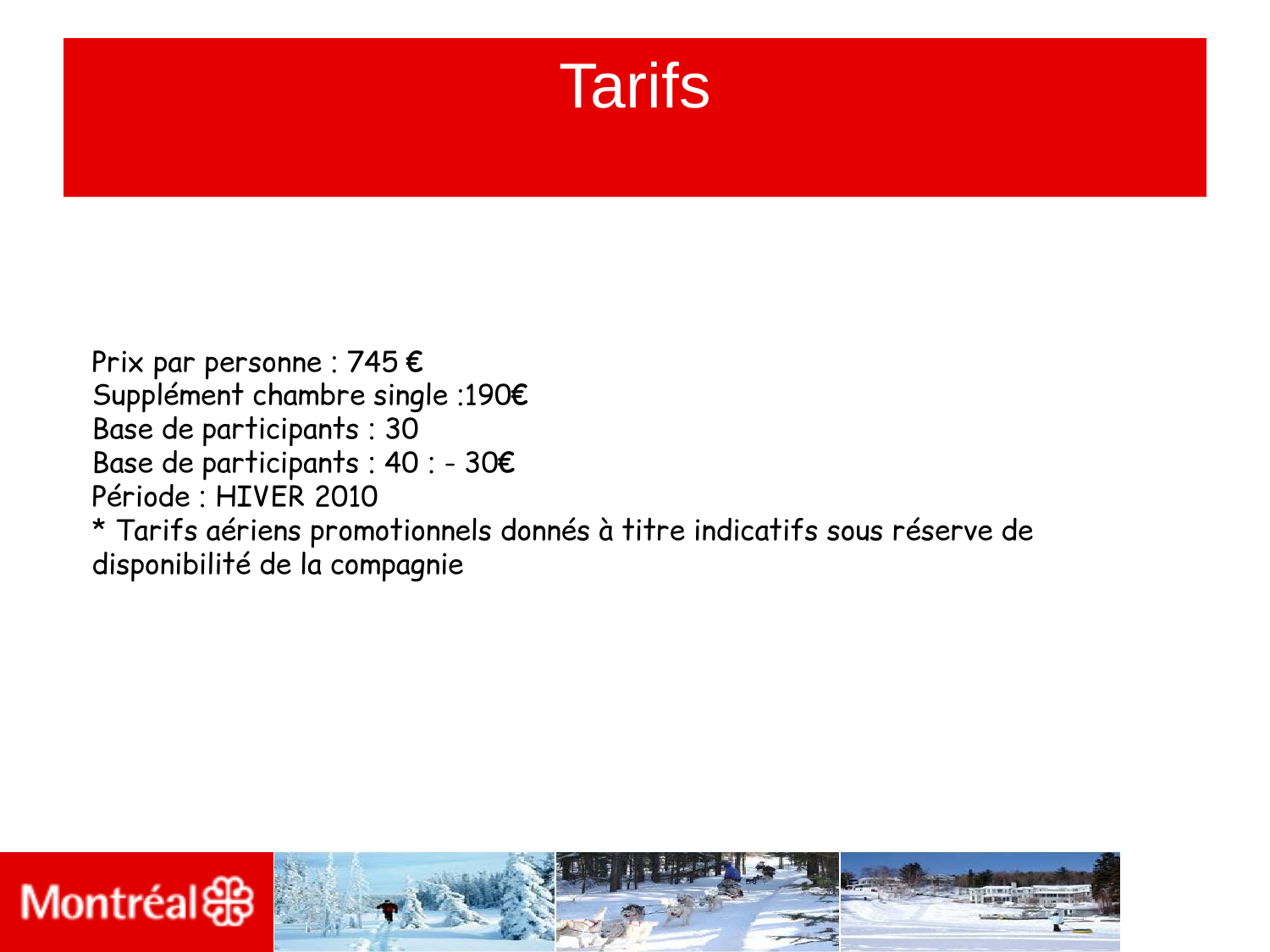

# Tarifs
Prix par personne : 745 €
Supplément chambre single :190€
Base de participants : 30
Base de participants : 40 : - 30€
Période : HIVER 2010
* Tarifs aériens promotionnels donnés à titre indicatifs sous réserve de disponibilité de la compagnie